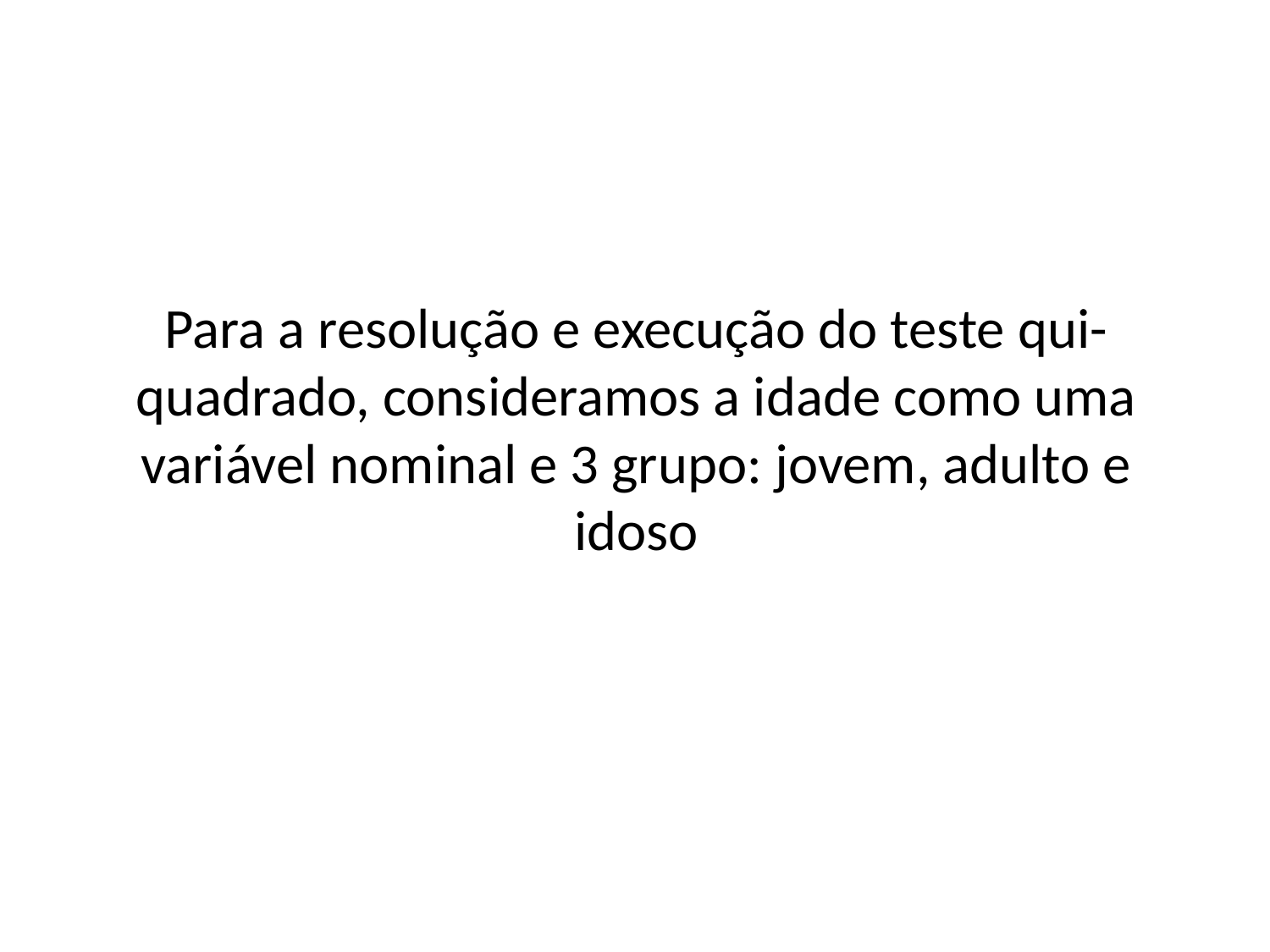

Para a resolução e execução do teste qui-quadrado, consideramos a idade como uma variável nominal e 3 grupo: jovem, adulto e idoso